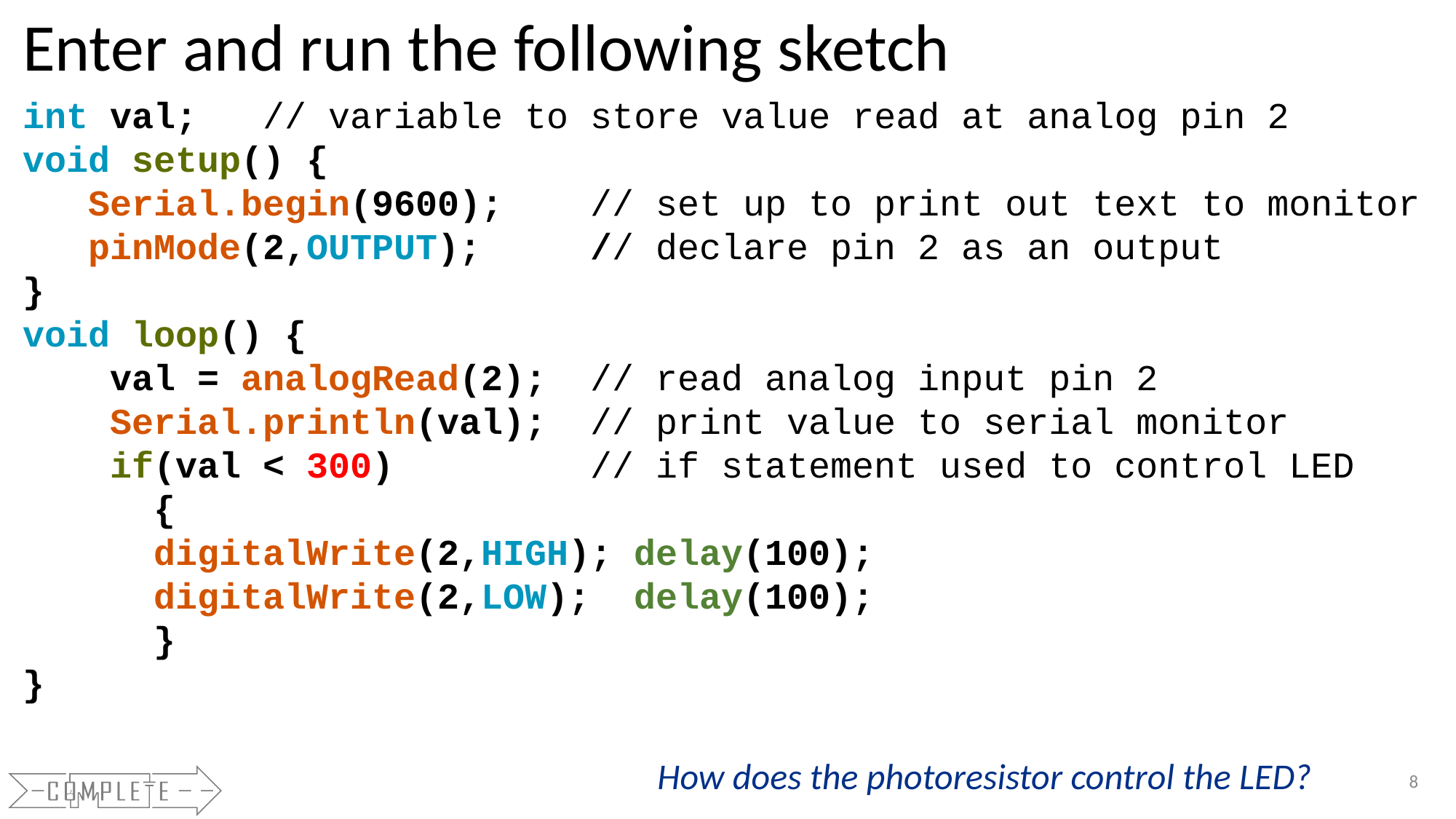

Enter and run the following sketch
int val;   // variable to store value read at analog pin 2
void setup() {
   Serial.begin(9600);    // set up to print out text to monitor
   pinMode(2,OUTPUT);     // declare pin 2 as an output
}
void loop() {
    val = analogRead(2);  // read analog input pin 2
    Serial.println(val);  // print value to serial monitor
    if(val < 300)         // if statement used to control LED
      {
      digitalWrite(2,HIGH); delay(100);
      digitalWrite(2,LOW);  delay(100);
      }
}
How does the photoresistor control the LED?
8